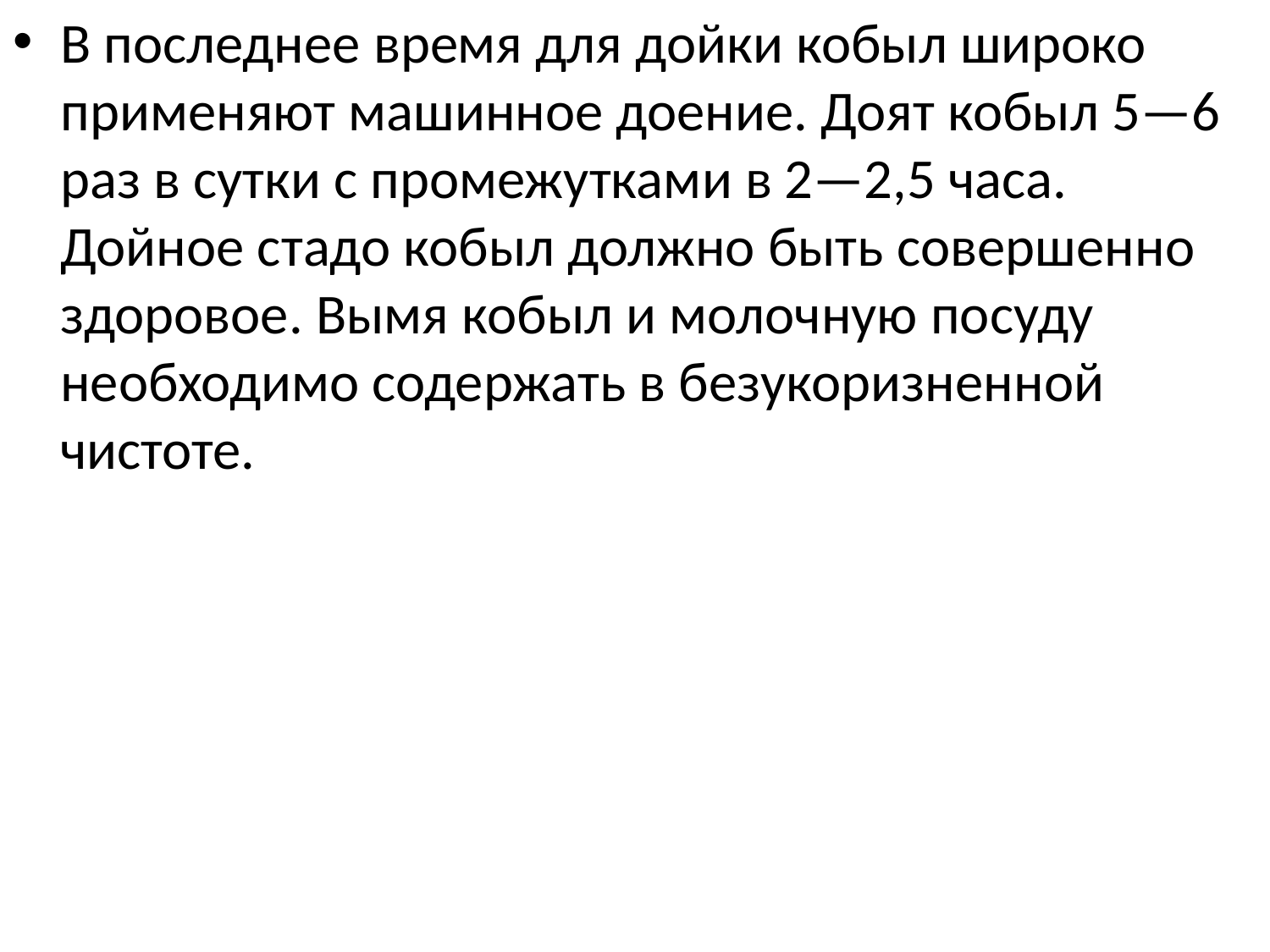

В последнее время для дойки кобыл широко применяют машинное доение. Доят кобыл 5—6 раз в сутки с промежутками в 2—2,5 часа. Дойное стадо кобыл должно быть совершенно здоровое. Вымя кобыл и молочную посуду необходимо содержать в безукоризненной чистоте.